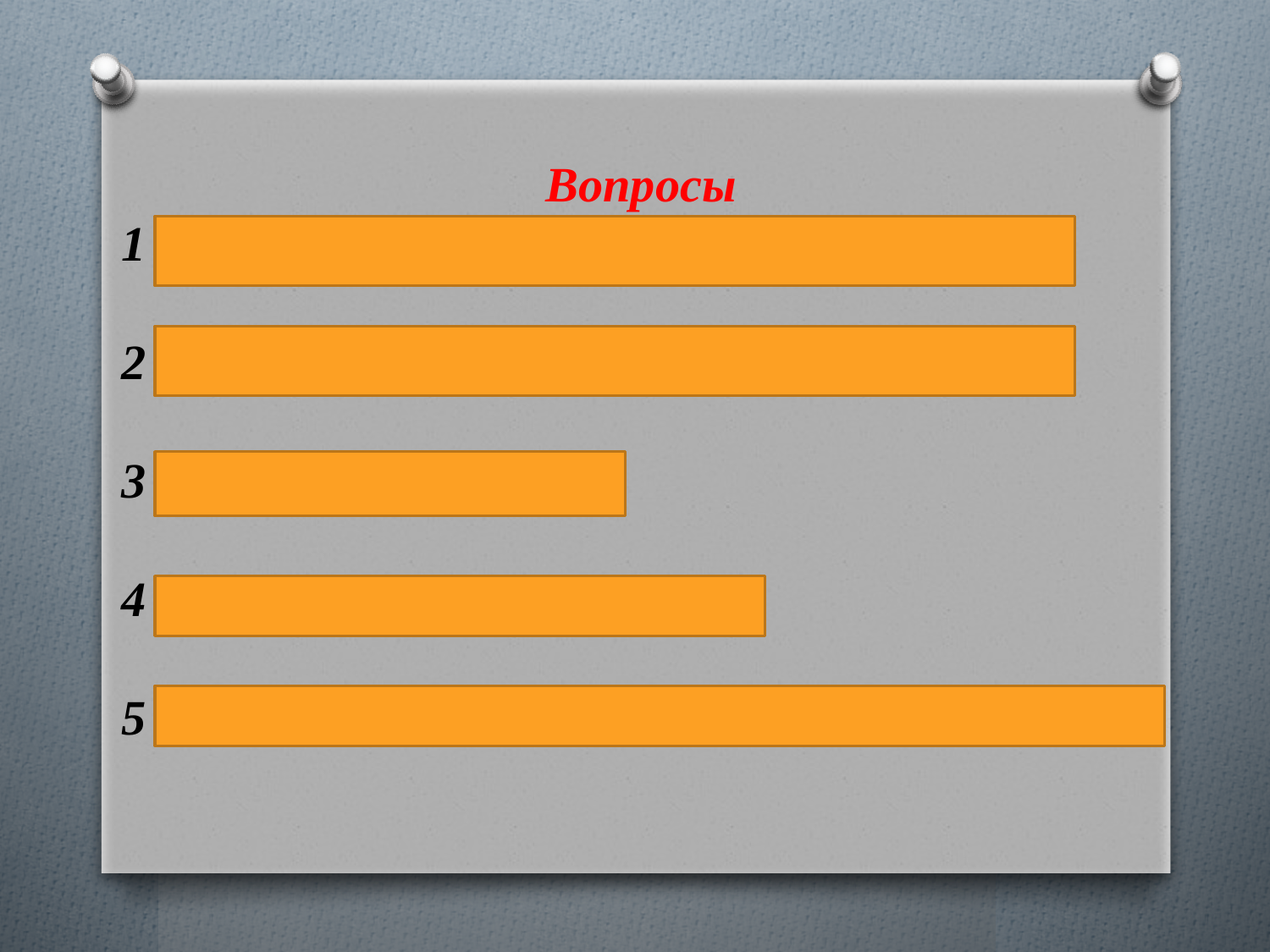

Вопросы
1 Что такое сноска и для чего она нужна?

2 Что такое ссылка и для чего она нужна?

3 Как создать сноску?

4 Как создать гиперссылку?

5 Какие есть варианты создания гиперссылки?